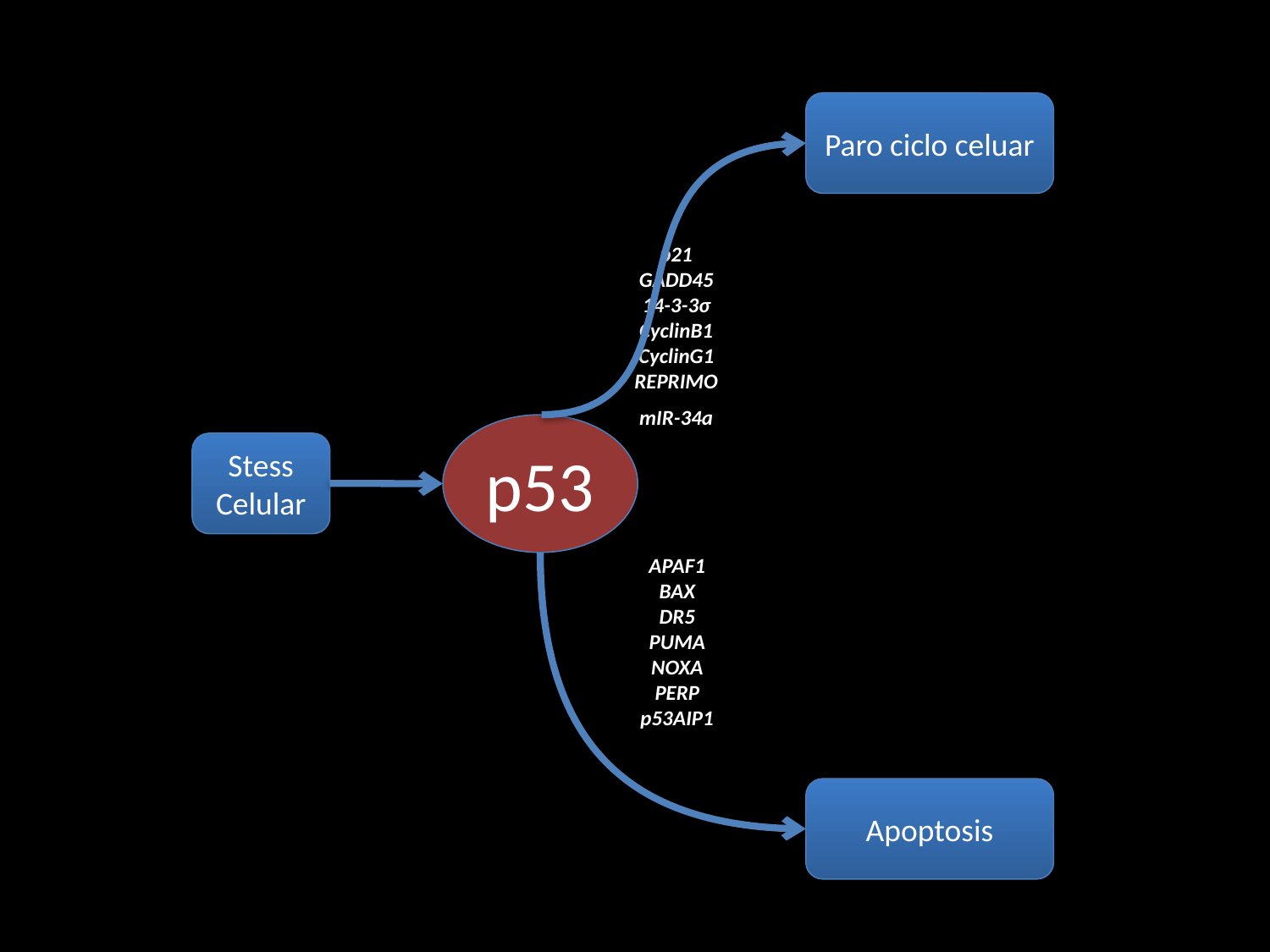

Paro ciclo celuar
p21
GADD45
14-3-3σ
CyclinB1
CyclinG1
REPRIMO
mIR-34a
p53
Stess Celular
APAF1
BAX
DR5
PUMA
NOXA
PERP
p53AIP1
Apoptosis